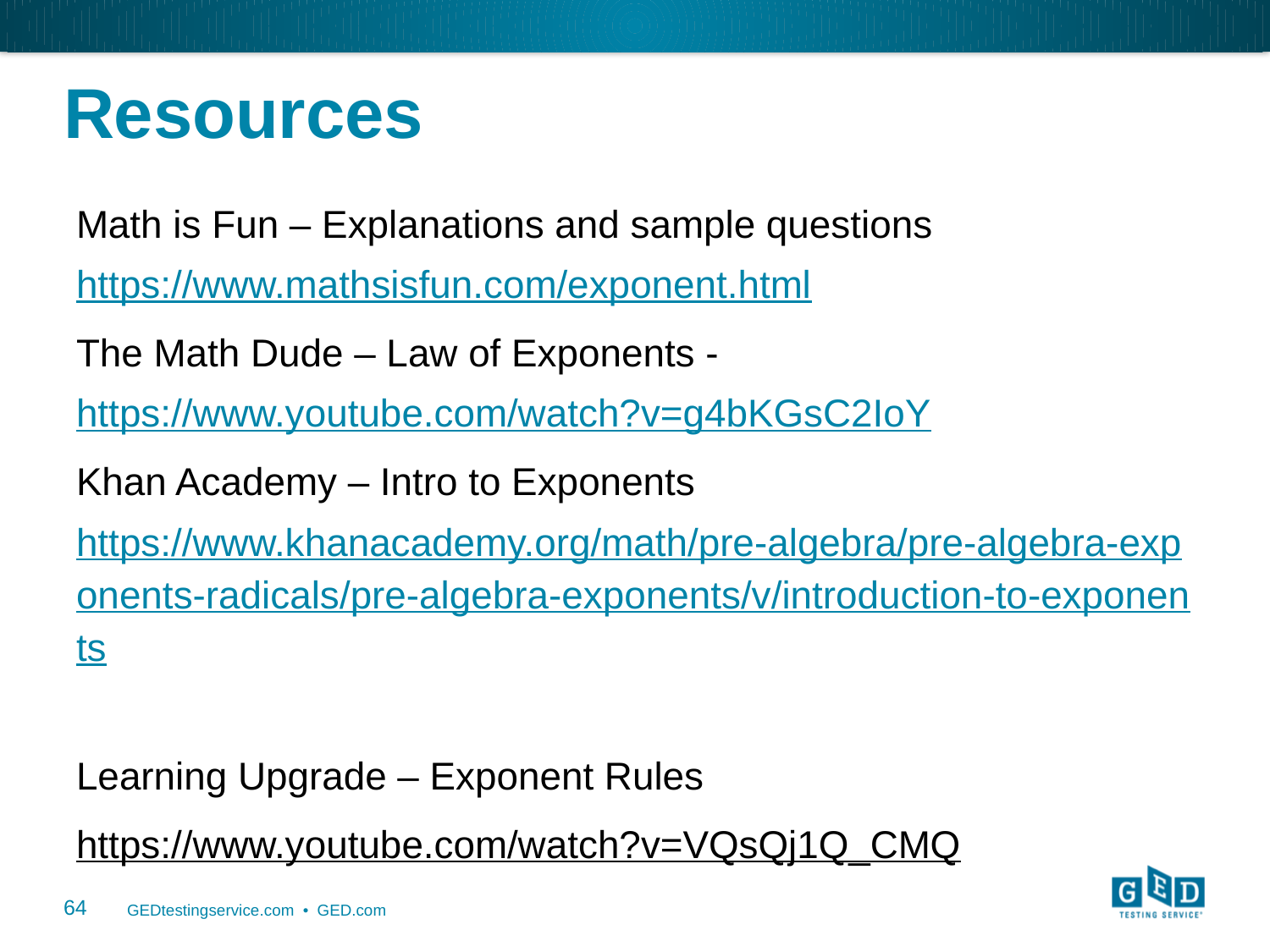

# Resources
Math is Fun – Explanations and sample questions https://www.mathsisfun.com/exponent.html
The Math Dude – Law of Exponents - https://www.youtube.com/watch?v=g4bKGsC2IoY
Khan Academy – Intro to Exponents https://www.khanacademy.org/math/pre-algebra/pre-algebra-exponents-radicals/pre-algebra-exponents/v/introduction-to-exponents
Learning Upgrade – Exponent Rules
https://www.youtube.com/watch?v=VQsQj1Q_CMQ
64